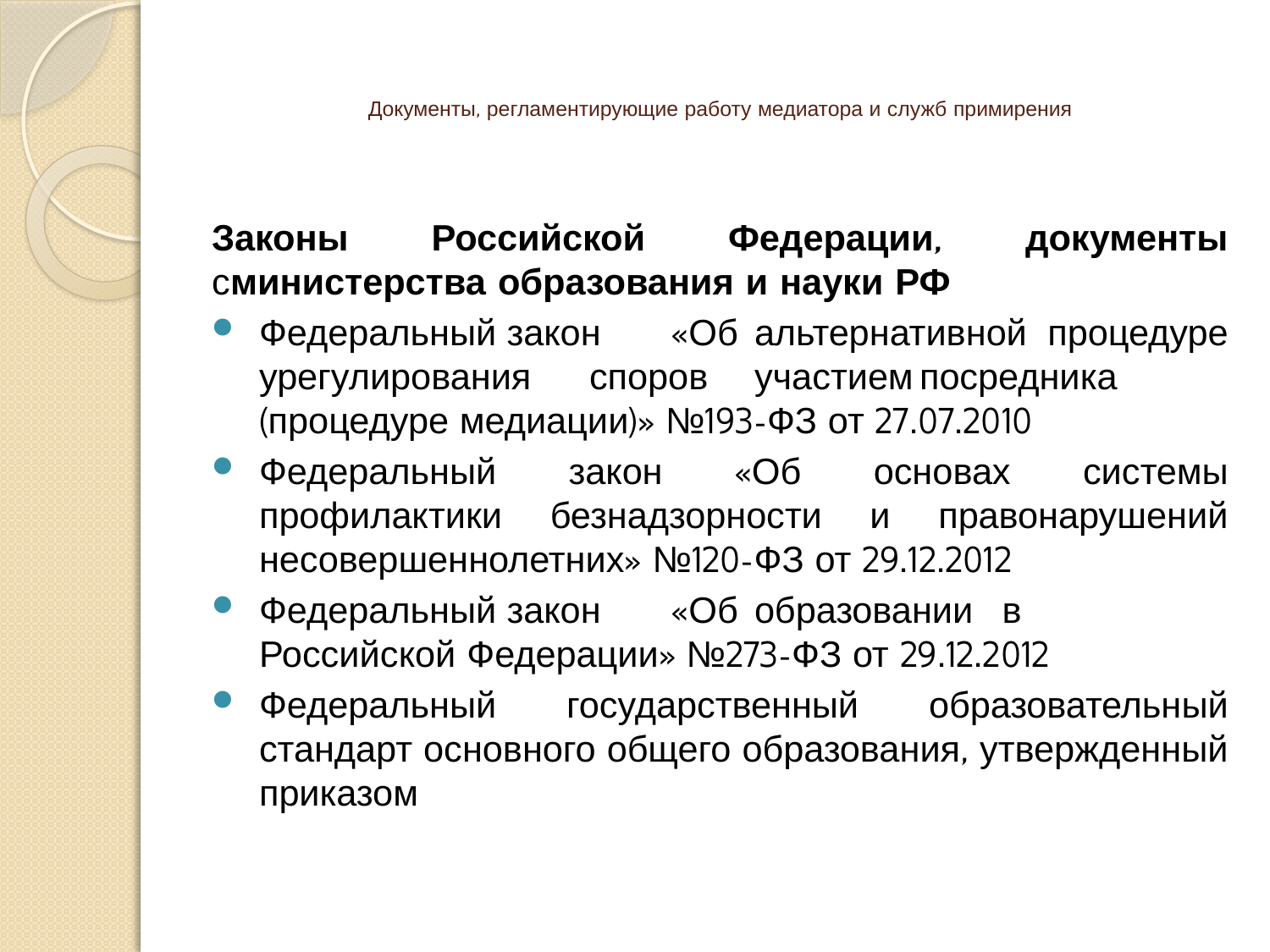

# Документы, регламентирующие работу медиатора и служб примирения
Законы Российской Федерации, документы сминистерства образования и науки РФ
Федеральный	закон	«Об	альтернативной процедуре урегулирования	споров		участием	посредника (процедуре медиации)» №193-ФЗ от 27.07.2010
Федеральный закон «Об основах системы профилактики безнадзорности и правонарушений несовершеннолетних» №120-ФЗ от 29.12.2012
Федеральный	закон	«Об	образовании	в Российской Федерации» №273-ФЗ от 29.12.2012
Федеральный государственный образовательный стандарт основного общего образования, утвержденный приказом